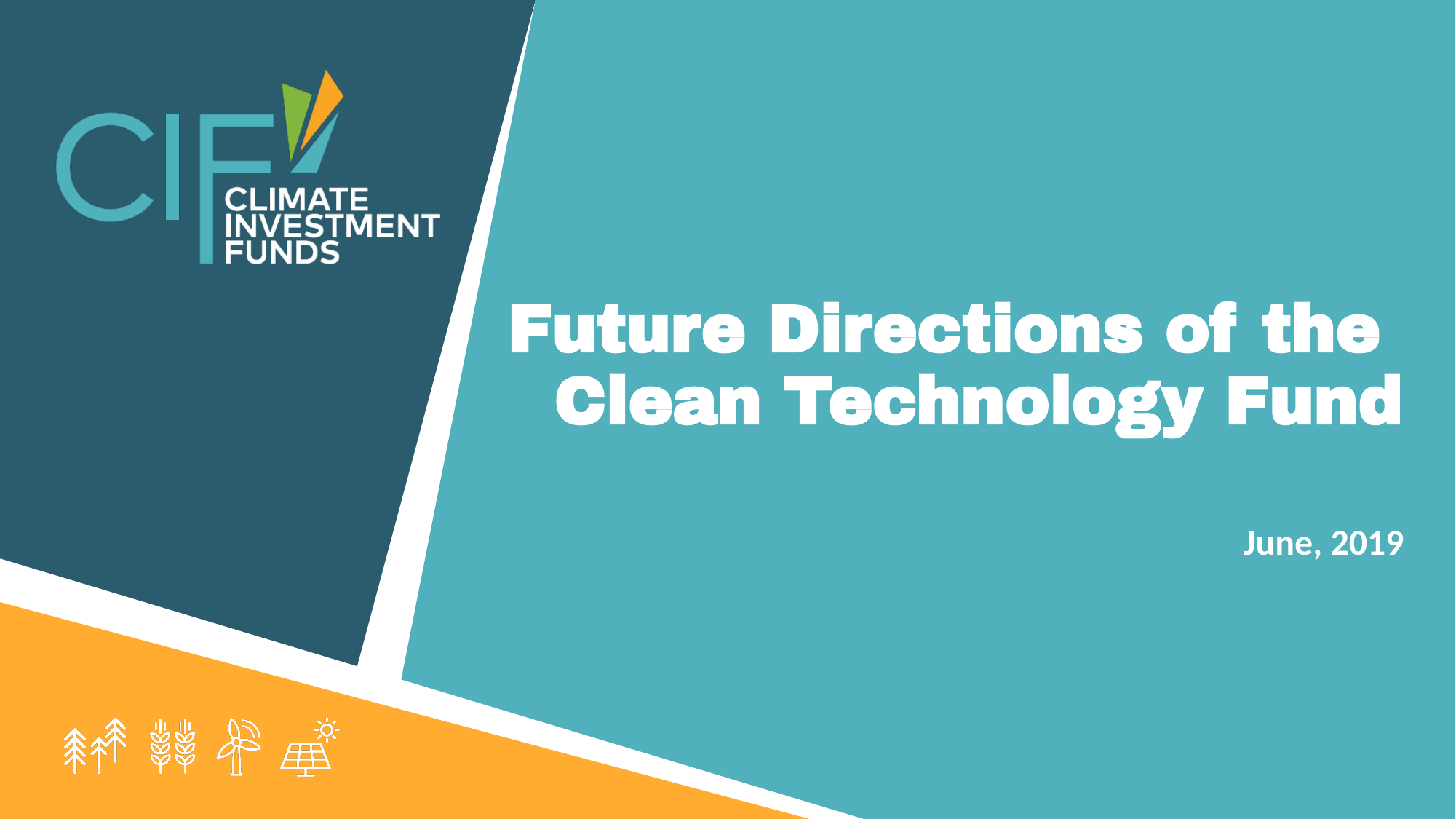

# Future Directions of the Clean Technology Fund
June, 2019